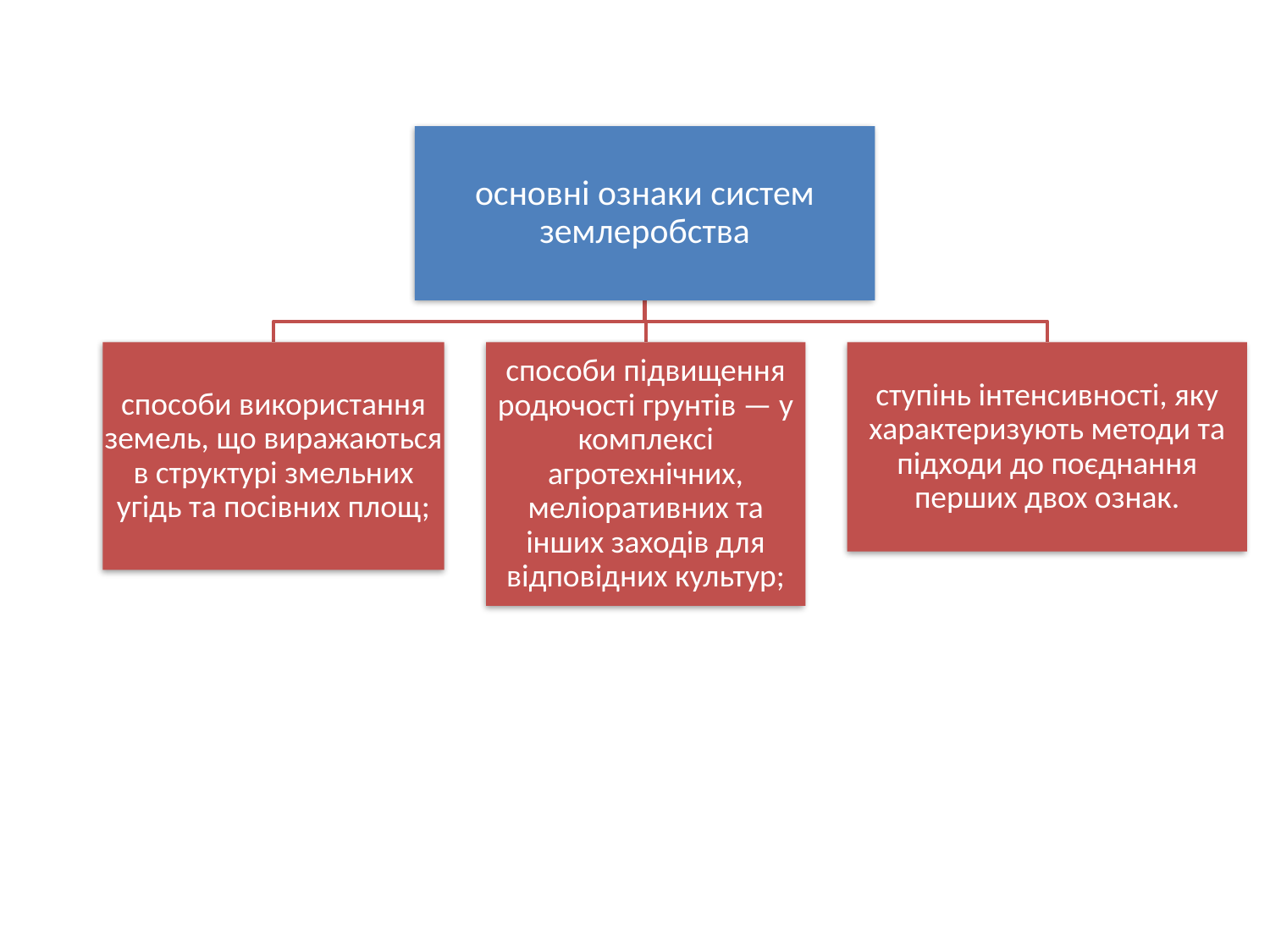

основні ознаки систем землеробства
способи використання земель, що виражаються в структурі змельних угідь та посівних площ;
способи підвищення родючості грунтів — у комплексі агротехнічних, меліоративних та інших заходів для відповідних культур;
ступінь інтенсивності, яку характеризують методи та підходи до поєднання перших двох ознак.